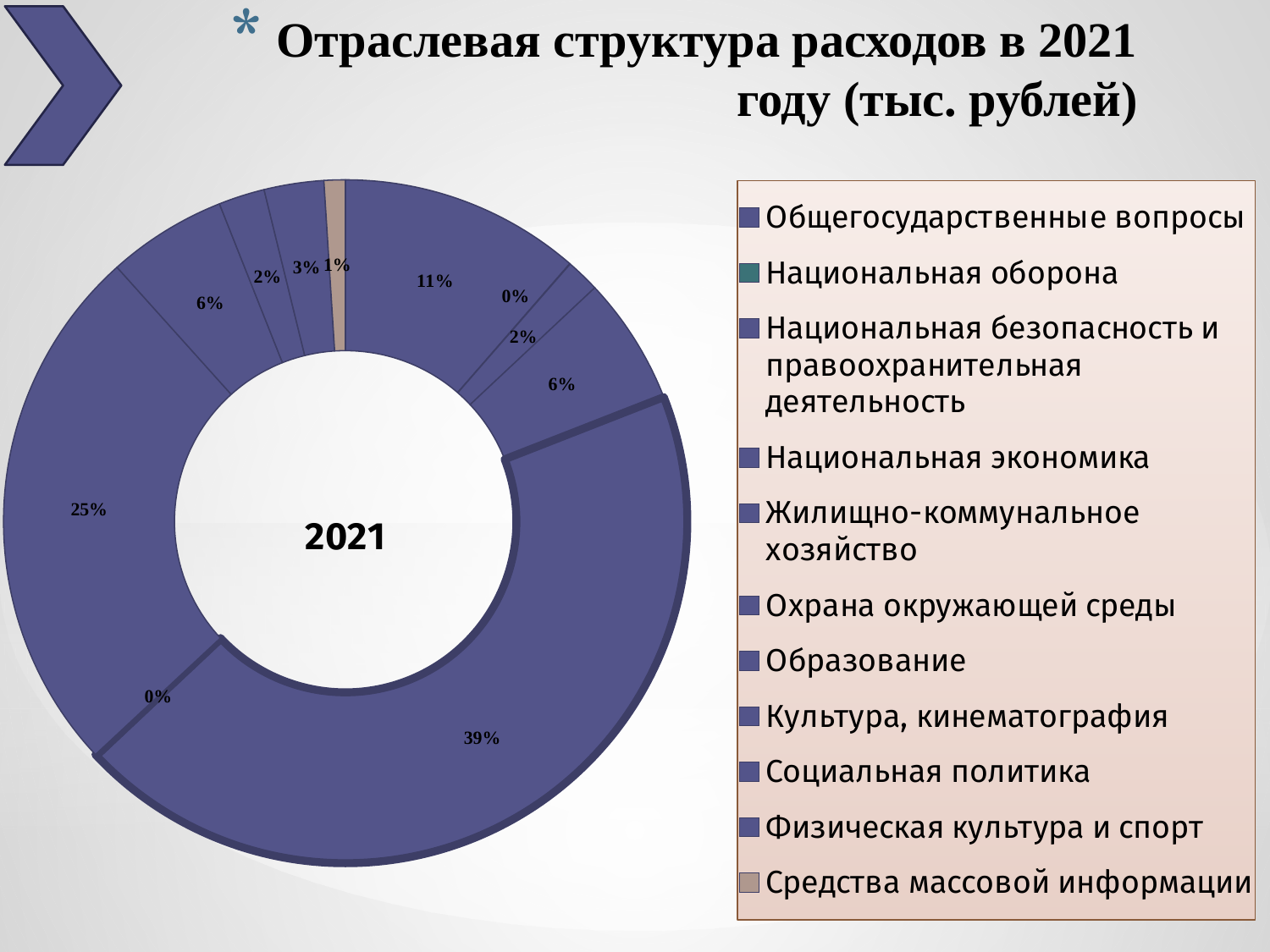

# Отраслевая структура расходов в 2021 году (тыс. рублей)

### Chart: 2021

| Category | 2021 |
|---|---|
| Общегосударственные вопросы | 286476.0 |
| Национальная оборона | 561.4 |
| Национальная безопасность и правоохранительная деятельность | 40073.0 |
| Национальная экономика | 152288.5 |
| Жилищно-коммунальное хозяйство | 1104087.3 |
| Охрана окружающей среды | 1687.1 |
| Образование | 636129.1 |
| Культура, кинематография | 141789.1 |
| Социальная политика | 54846.6 |
| Физическая культура и спорт | 70877.9 |
| Средства массовой информации | 25267.9 |